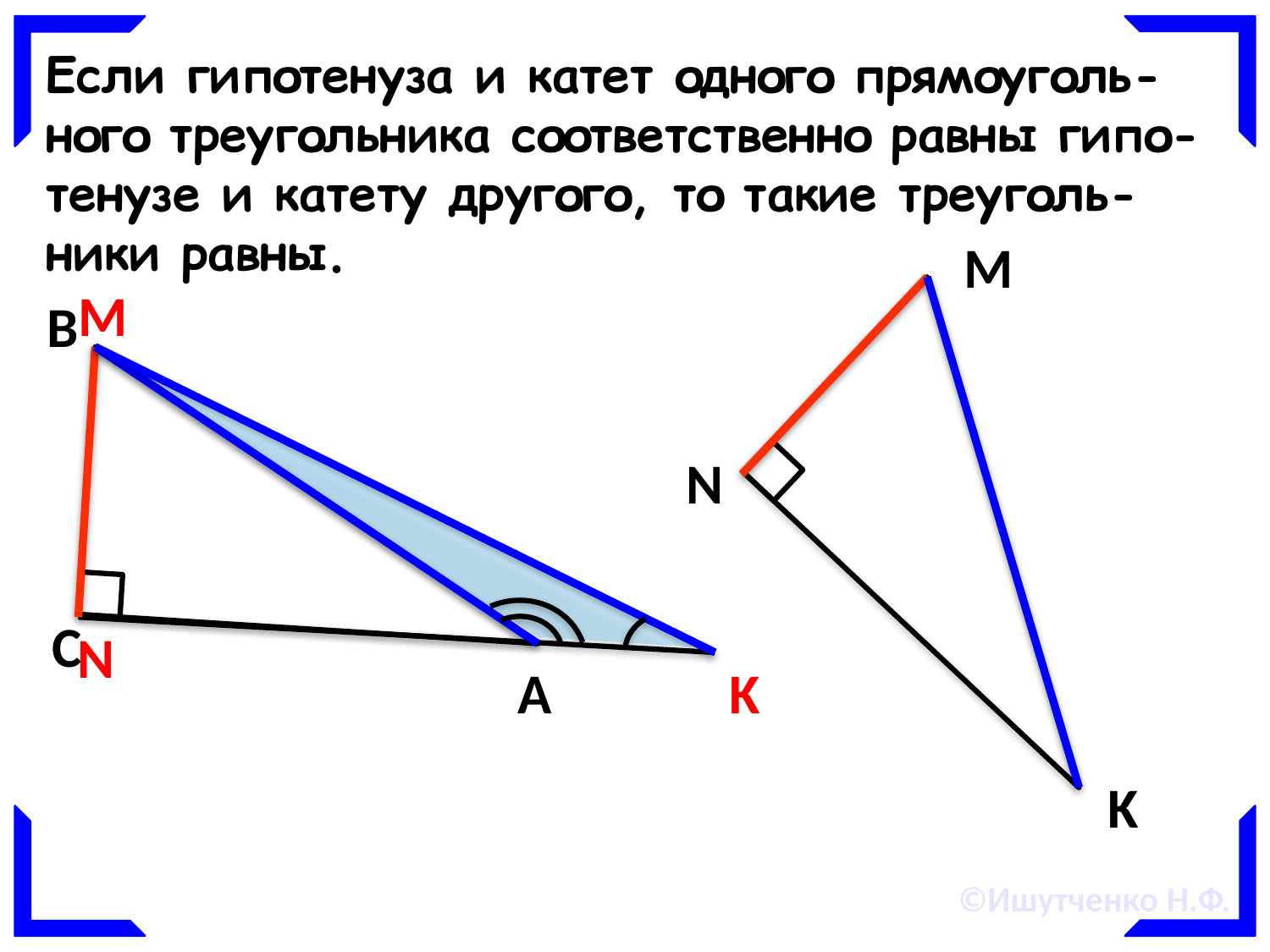

©Ишутченко Н.Ф.
Если гипотенуза и катет одного прямоуголь-
ного треугольника соответственно равны гипо-
тенузе и катету другого, то такие треуголь-
ники равны.
M
M
В

N

С

N

А
K
K